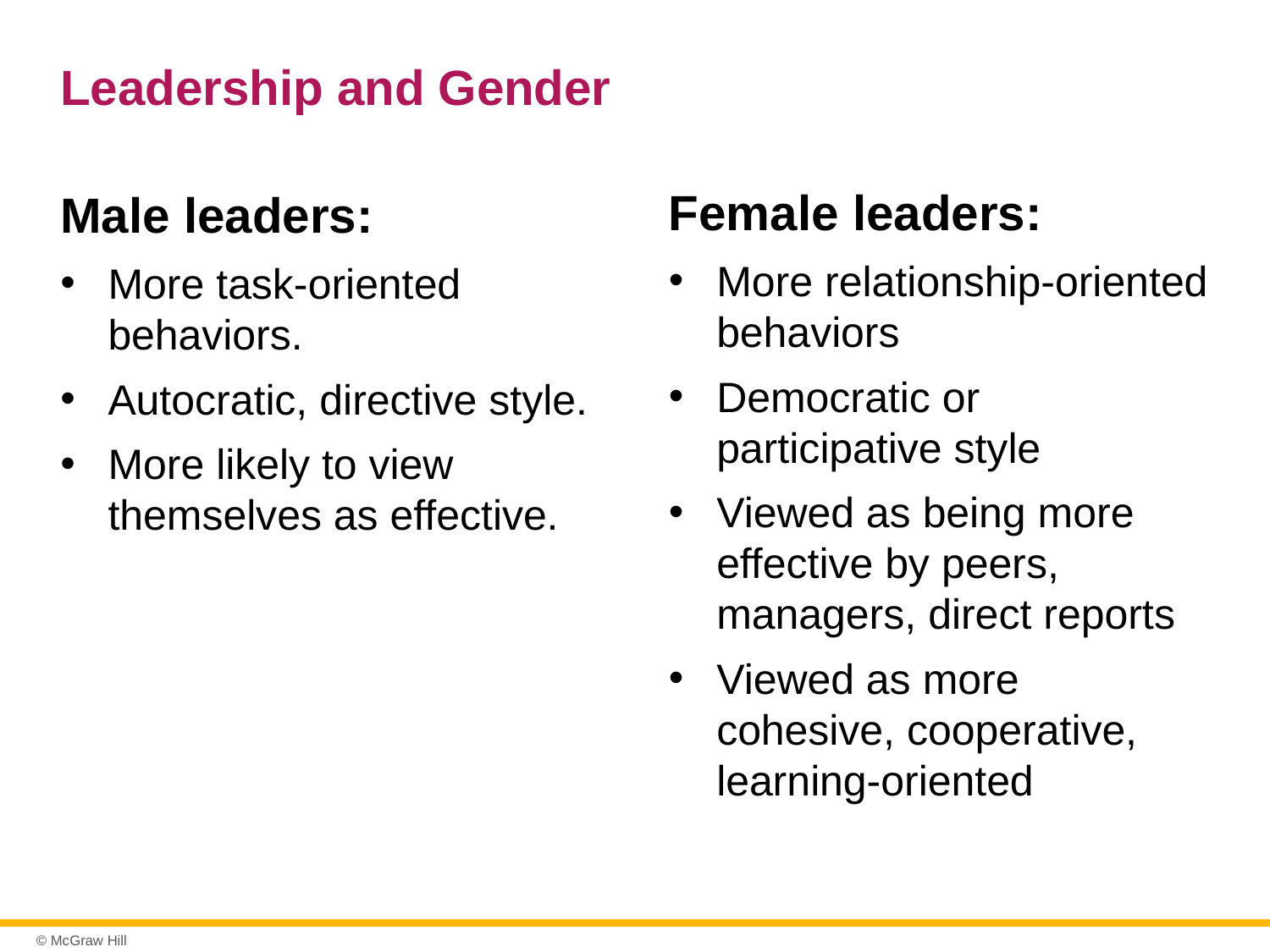

# Leadership and Gender
Female leaders:
More relationship-oriented behaviors
Democratic or participative style
Viewed as being more effective by peers, managers, direct reports
Viewed as more cohesive, cooperative, learning-oriented

Male leaders:
More task-oriented behaviors.
Autocratic, directive style.
More likely to view themselves as effective.